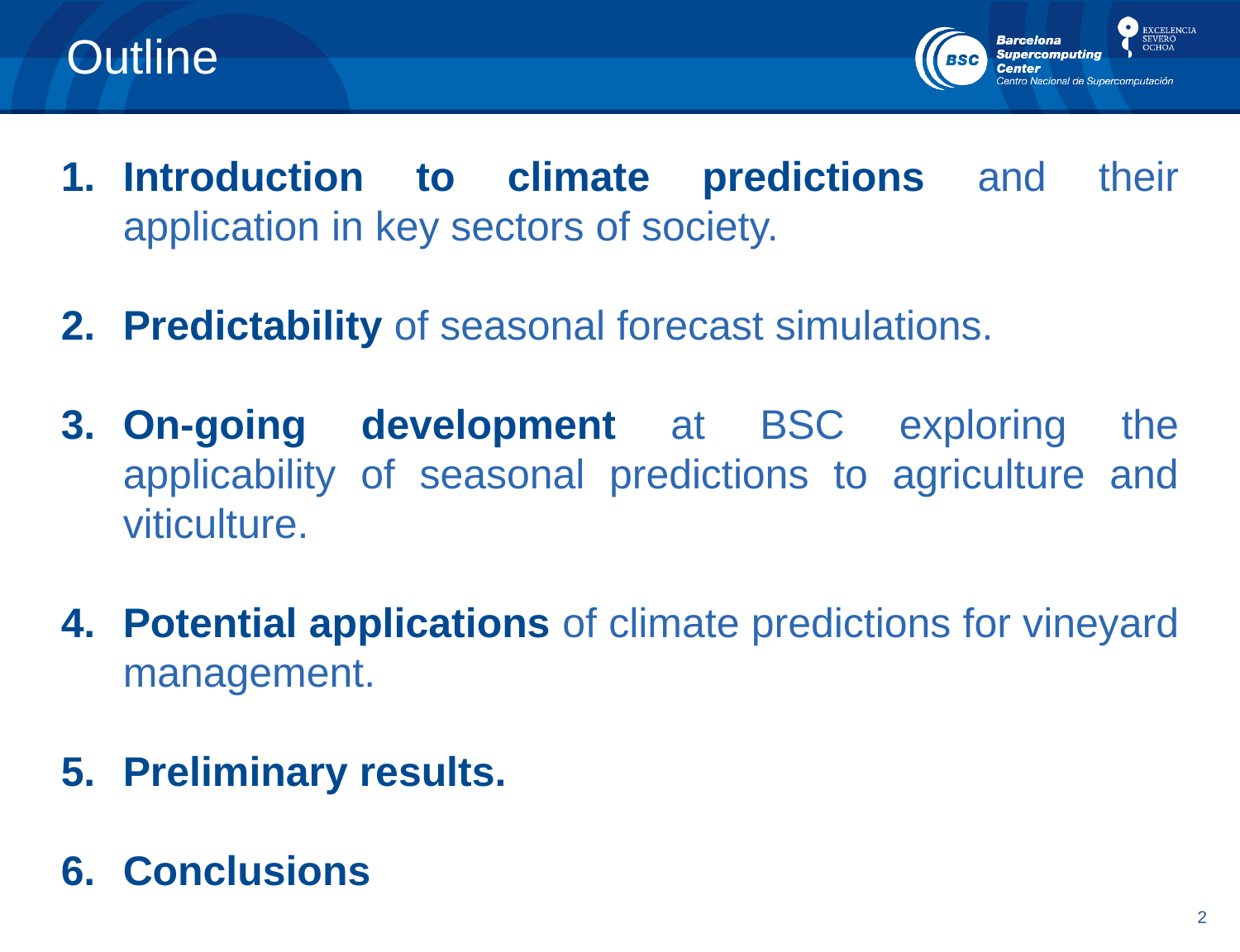

# Outline
Introduction to climate predictions and their application in key sectors of society.

Predictability of seasonal forecast simulations.

On-going development at BSC exploring the applicability of seasonal predictions to agriculture and viticulture.

Potential applications of climate predictions for vineyard management.

Preliminary results.

Conclusions